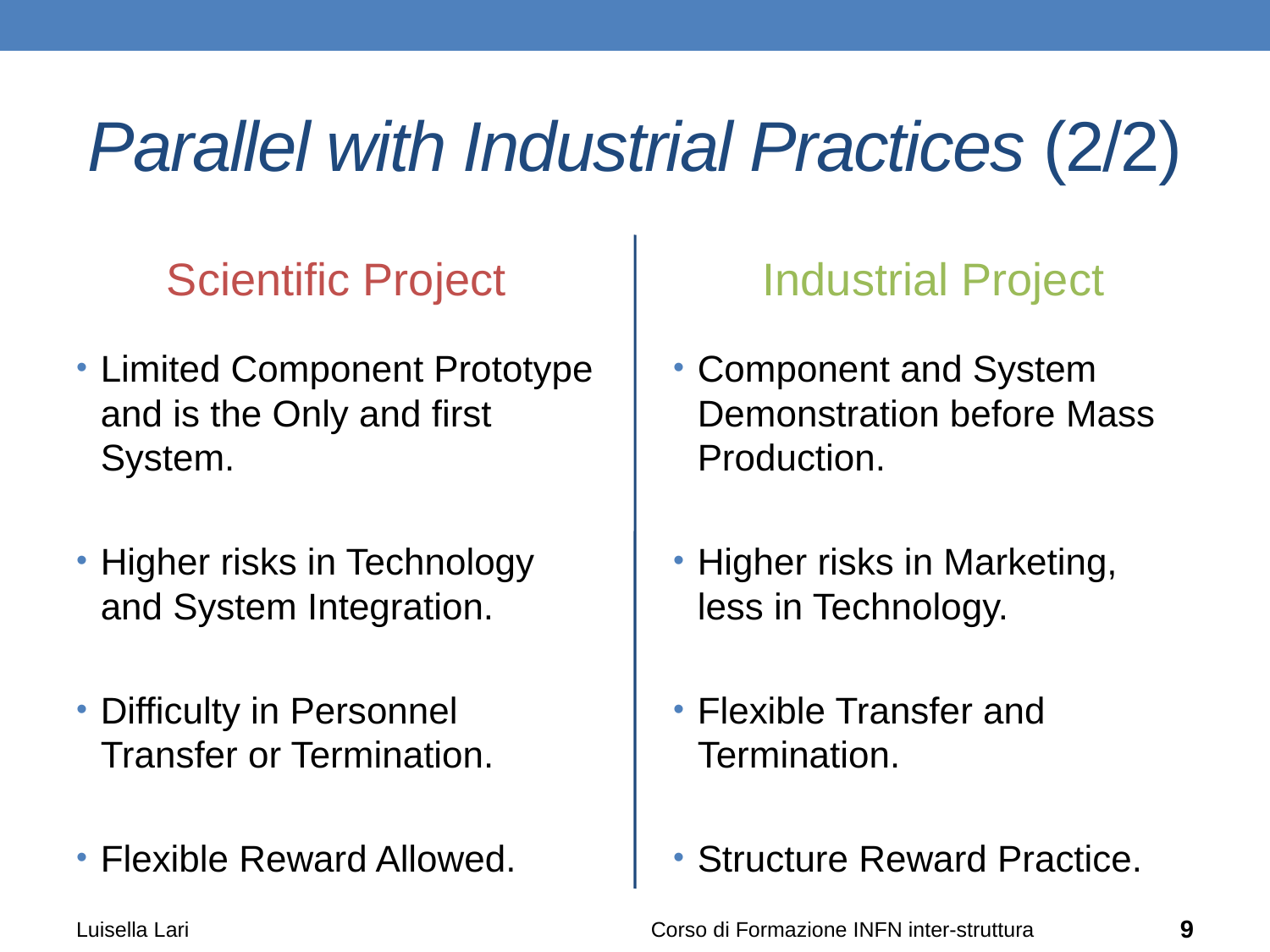

# Parallel with Industrial Practices (2/2)
Scientific Project
Industrial Project
Limited Component Prototype and is the Only and first System.

Higher risks in Technology and System Integration.

Difficulty in Personnel Transfer or Termination.

Flexible Reward Allowed.
Component and System Demonstration before Mass Production.

Higher risks in Marketing, less in Technology.

Flexible Transfer and Termination.

Structure Reward Practice.
Luisella Lari
Corso di Formazione INFN inter-struttura
9